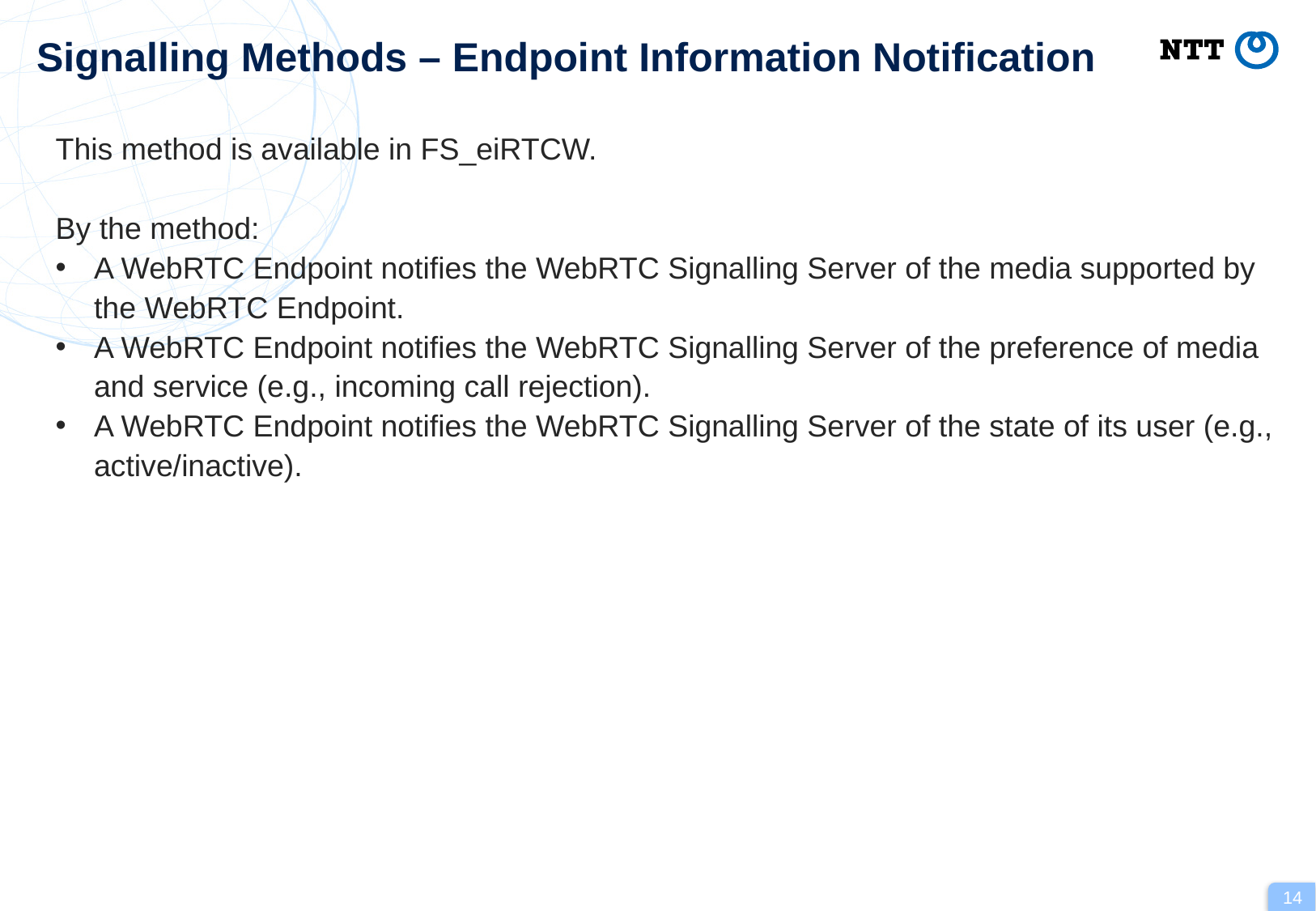

# Signalling Methods – Endpoint Information Notification
This method is available in FS_eiRTCW.

By the method:
A WebRTC Endpoint notifies the WebRTC Signalling Server of the media supported by the WebRTC Endpoint.
A WebRTC Endpoint notifies the WebRTC Signalling Server of the preference of media and service (e.g., incoming call rejection).
A WebRTC Endpoint notifies the WebRTC Signalling Server of the state of its user (e.g., active/inactive).